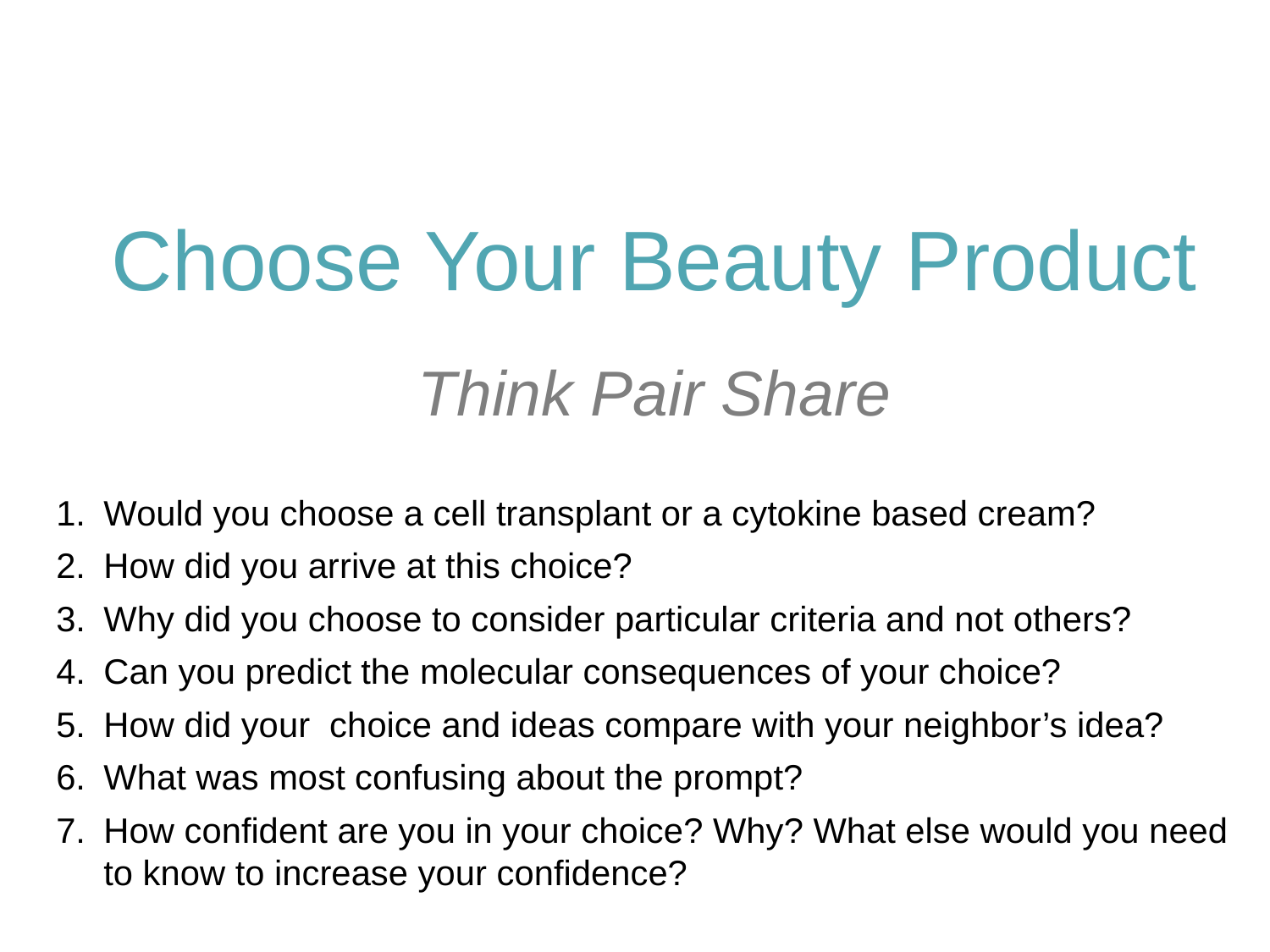

# Choose Your Beauty Product
Think Pair Share
Would you choose a cell transplant or a cytokine based cream?
How did you arrive at this choice?
Why did you choose to consider particular criteria and not others?
Can you predict the molecular consequences of your choice?
How did your  choice and ideas compare with your neighbor’s idea?
What was most confusing about the prompt?
How confident are you in your choice? Why? What else would you need to know to increase your confidence?